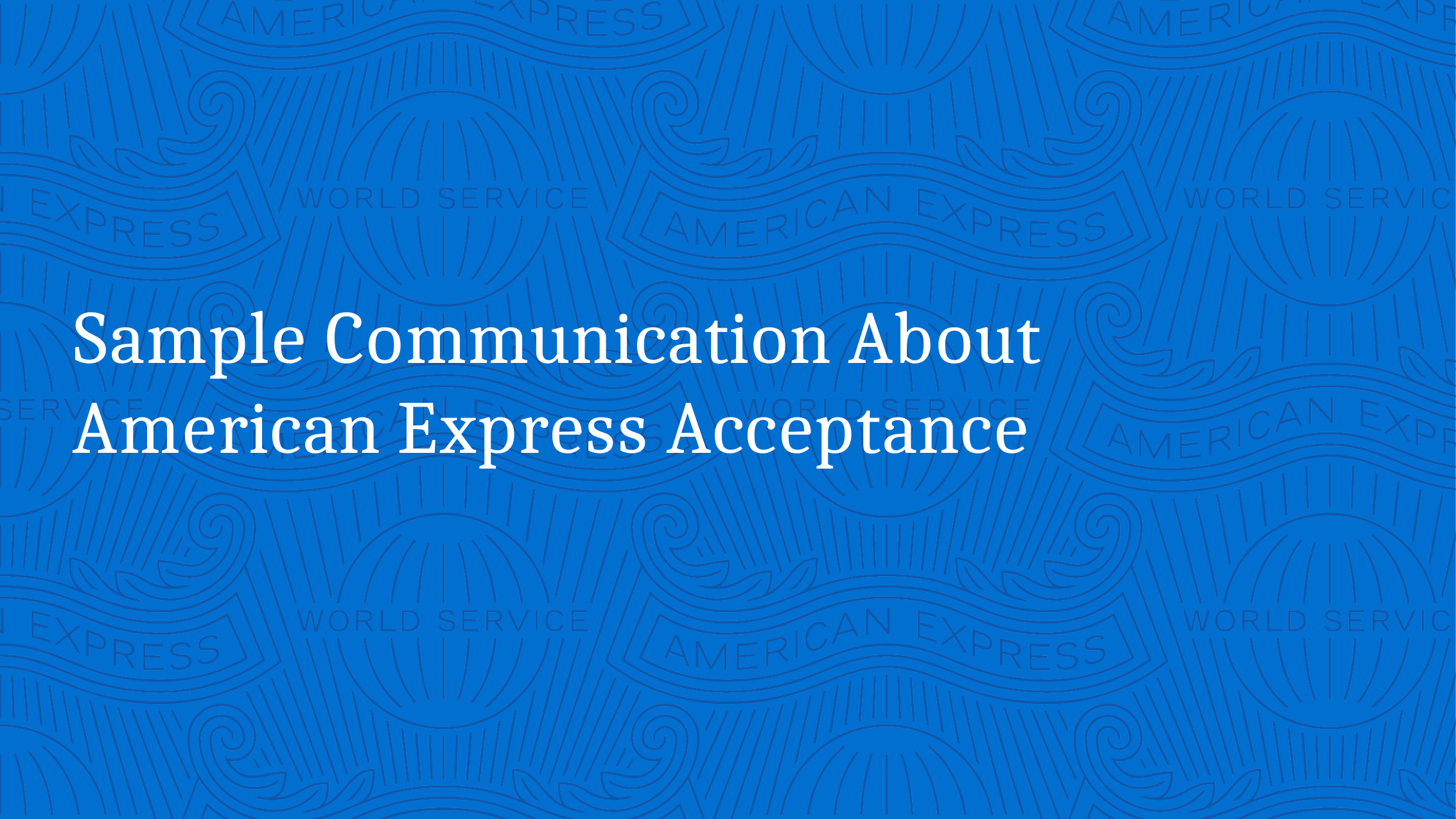

# Sample Communication About American Express Acceptance